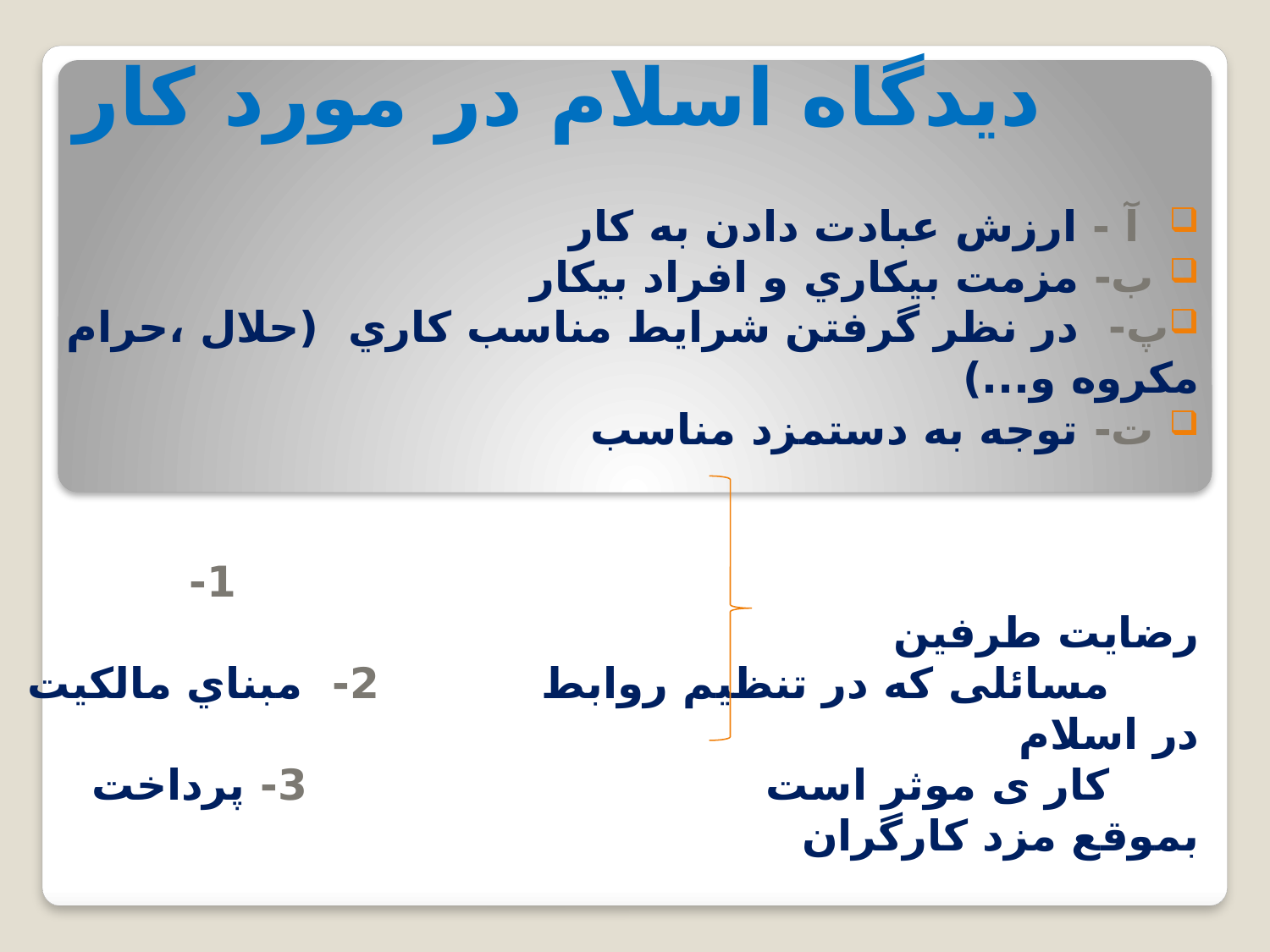

# ديدگاه اسلام در مورد كار

  آ - ارزش عبادت دادن به كار
 ب- مزمت بيكاري و افراد بيكار
پ-  در نظر گرفتن شرايط مناسب كاري  (حلال ،حرام مكروه و...)
 ت- توجه به دستمزد مناسب

                                                                 1-  رضايت طرفين
      مسائلی که در تنظیم روابط           2-  مبناي مالكيت در اسلام
      کار ی موثر است                               3- پرداخت بموقع مزد كارگران